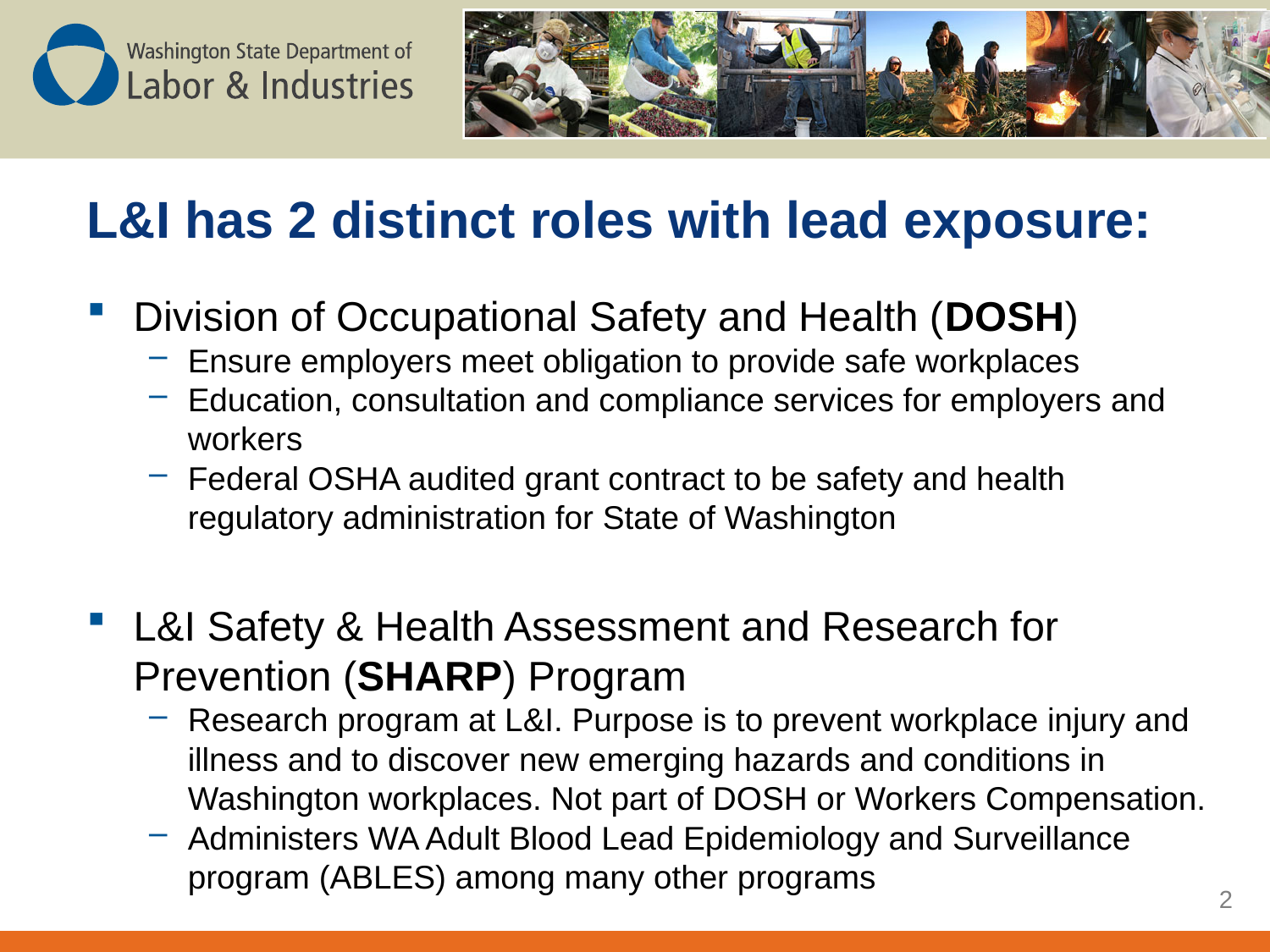

L&I has 2 distinct roles with lead exposure:

Division of Occupational Safety and Health (DOSH)
Ensure employers meet obligation to provide safe workplaces
Education, consultation and compliance services for employers and workers
Federal OSHA audited grant contract to be safety and health regulatory administration for State of Washington

L&I Safety & Health Assessment and Research for Prevention (SHARP) Program
Research program at L&I. Purpose is to prevent workplace injury and illness and to discover new emerging hazards and conditions in Washington workplaces. Not part of DOSH or Workers Compensation.
Administers WA Adult Blood Lead Epidemiology and Surveillance program (ABLES) among many other programs

2